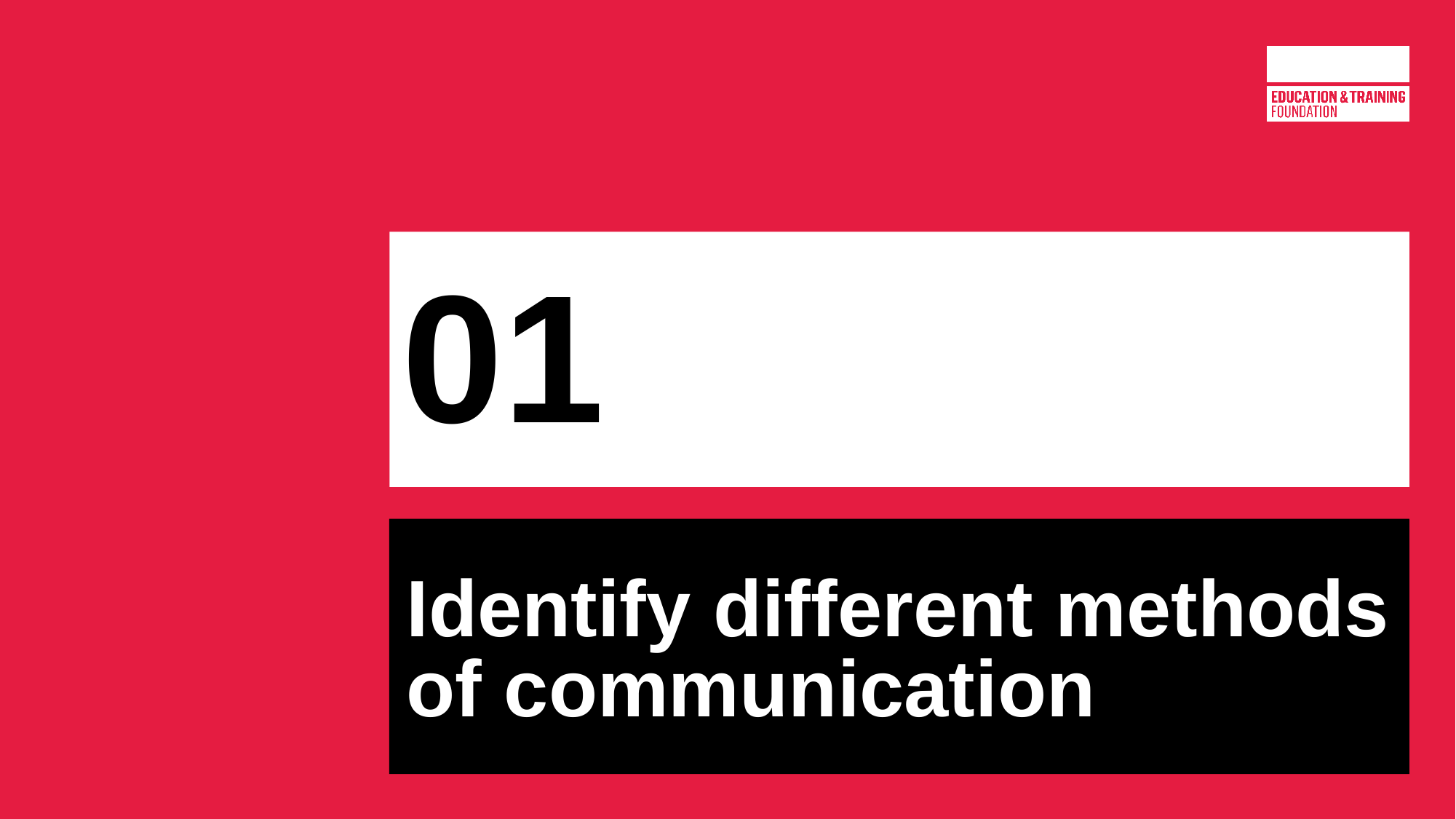

# 01
Identify different methods of communication